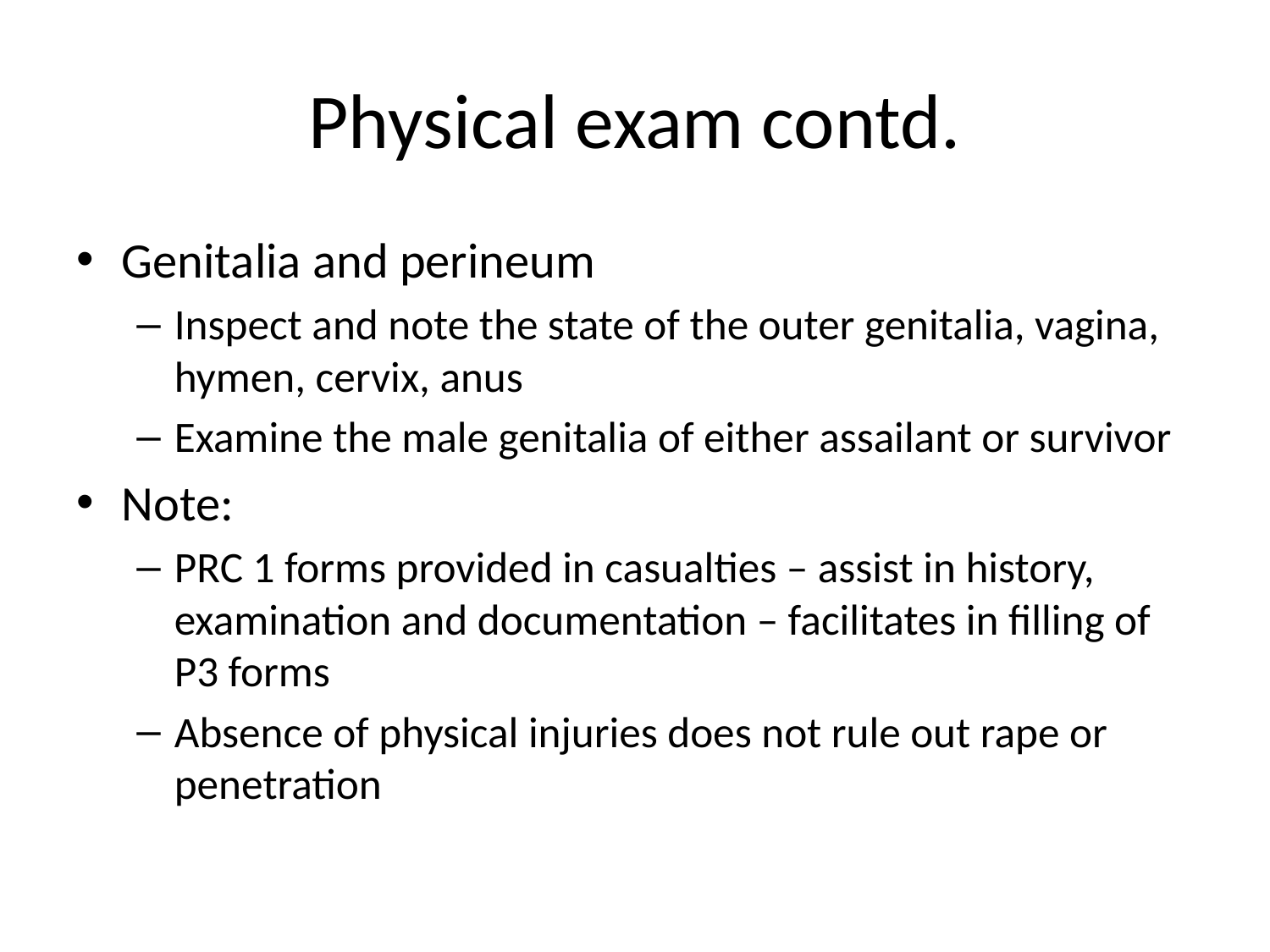

# Physical exam contd.
Genitalia and perineum
Inspect and note the state of the outer genitalia, vagina, hymen, cervix, anus
Examine the male genitalia of either assailant or survivor
Note:
PRC 1 forms provided in casualties – assist in history, examination and documentation – facilitates in filling of P3 forms
Absence of physical injuries does not rule out rape or penetration